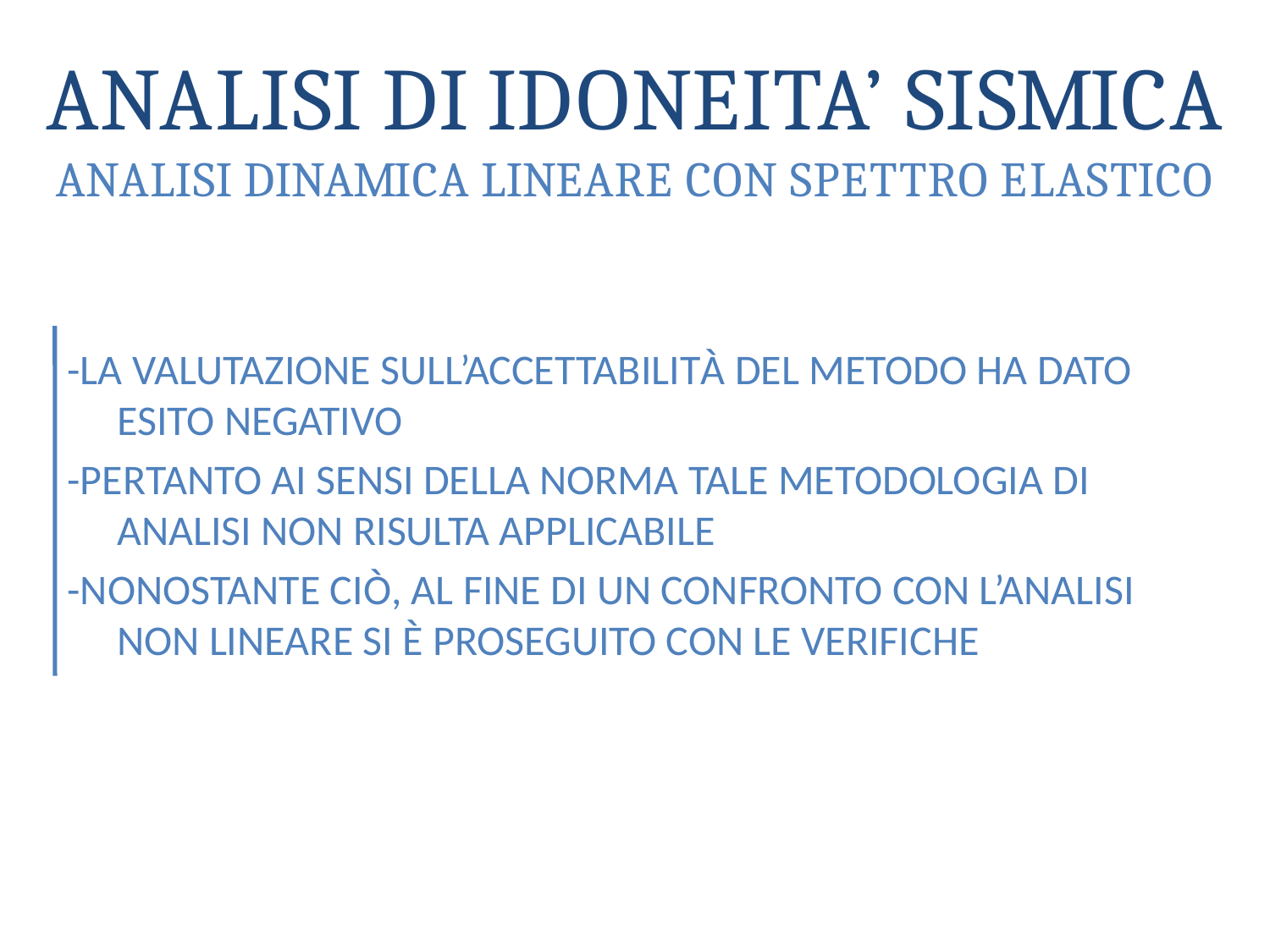

# ANALISI DI IDONEITA’ SISMICA ANALISI DINAMICA LINEARE CON SPETTRO ELASTICO

-LA VALUTAZIONE SULL’ACCETTABILITÀ DEL METODO HA DATO ESITO NEGATIVO
-PERTANTO AI SENSI DELLA NORMA TALE METODOLOGIA DI ANALISI NON RISULTA APPLICABILE
-NONOSTANTE CIÒ, AL FINE DI UN CONFRONTO CON L’ANALISI NON LINEARE SI È PROSEGUITO CON LE VERIFICHE